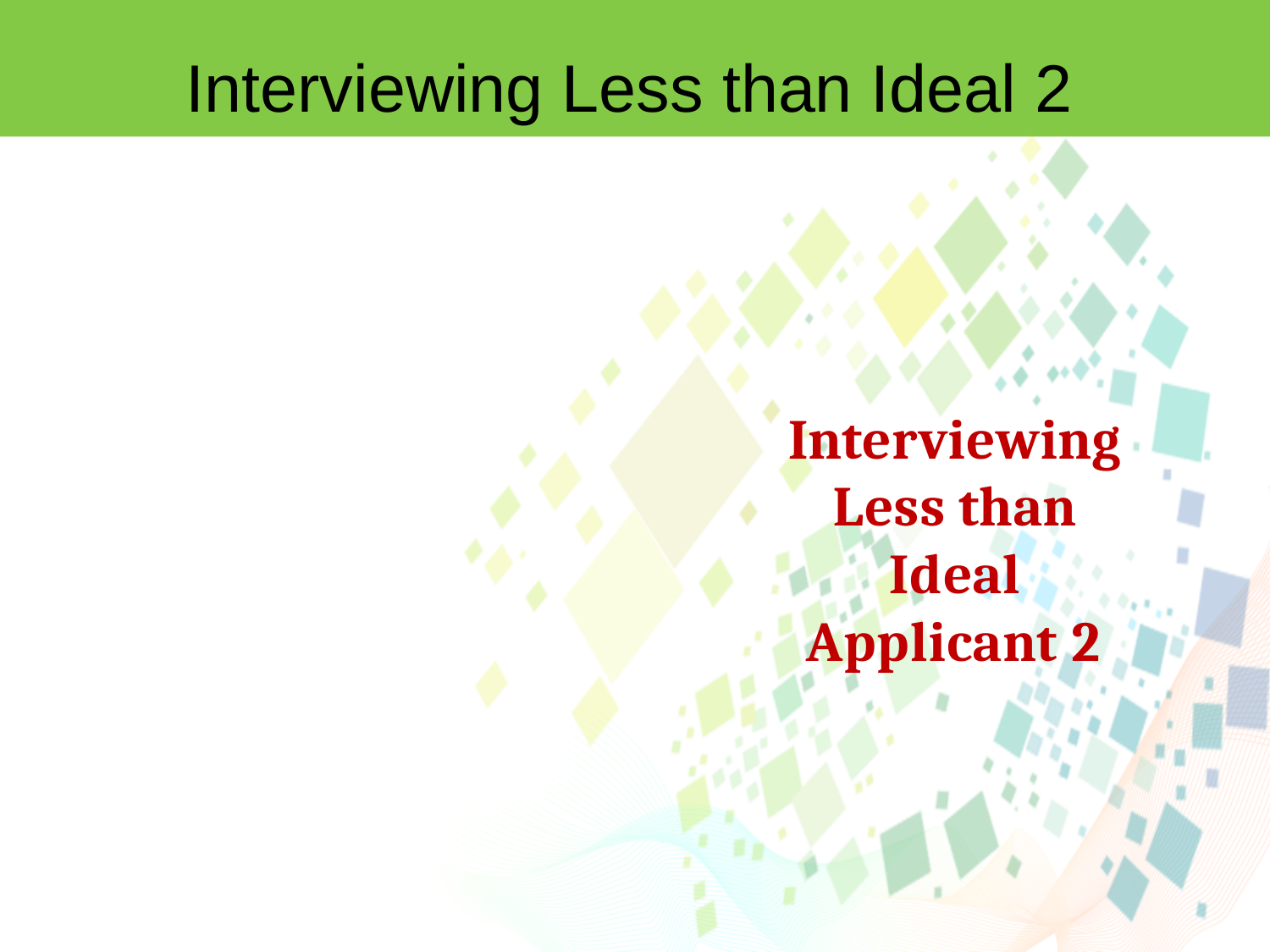

Interviewing Less than Ideal 2
Interviewing Less than Ideal Applicant 2